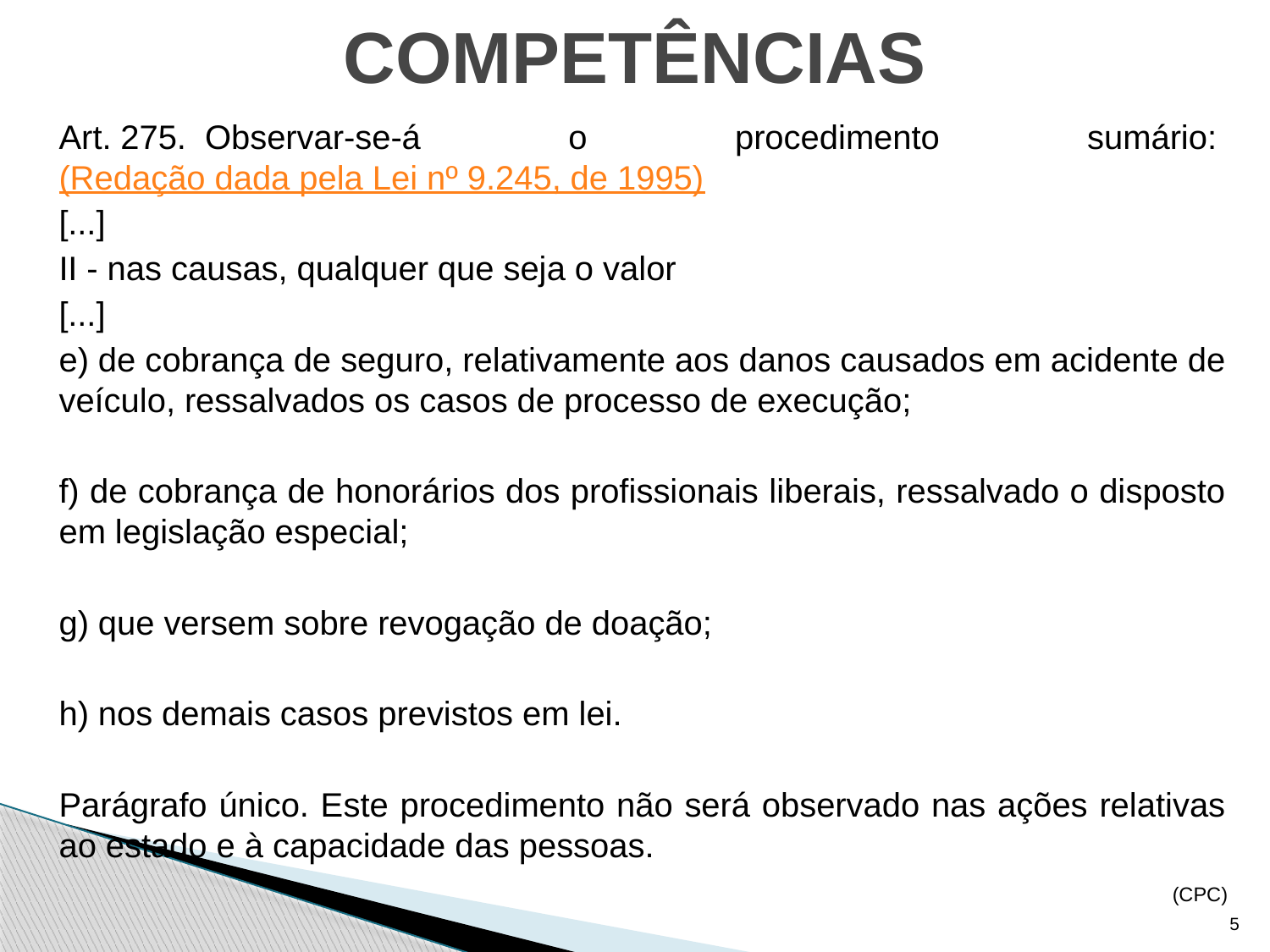

# COMPETÊNCIAS
	Art. 275.  Observar-se-á o procedimento sumário: (Redação dada pela Lei nº 9.245, de 1995)
	[...]
	II - nas causas, qualquer que seja o valor
	[...]
	e) de cobrança de seguro, relativamente aos danos causados em acidente de veículo, ressalvados os casos de processo de execução;

	f) de cobrança de honorários dos profissionais liberais, ressalvado o disposto em legislação especial;

	g) que versem sobre revogação de doação;

	h) nos demais casos previstos em lei.

	Parágrafo único. Este procedimento não será observado nas ações relativas ao estado e à capacidade das pessoas.
(CPC)
5